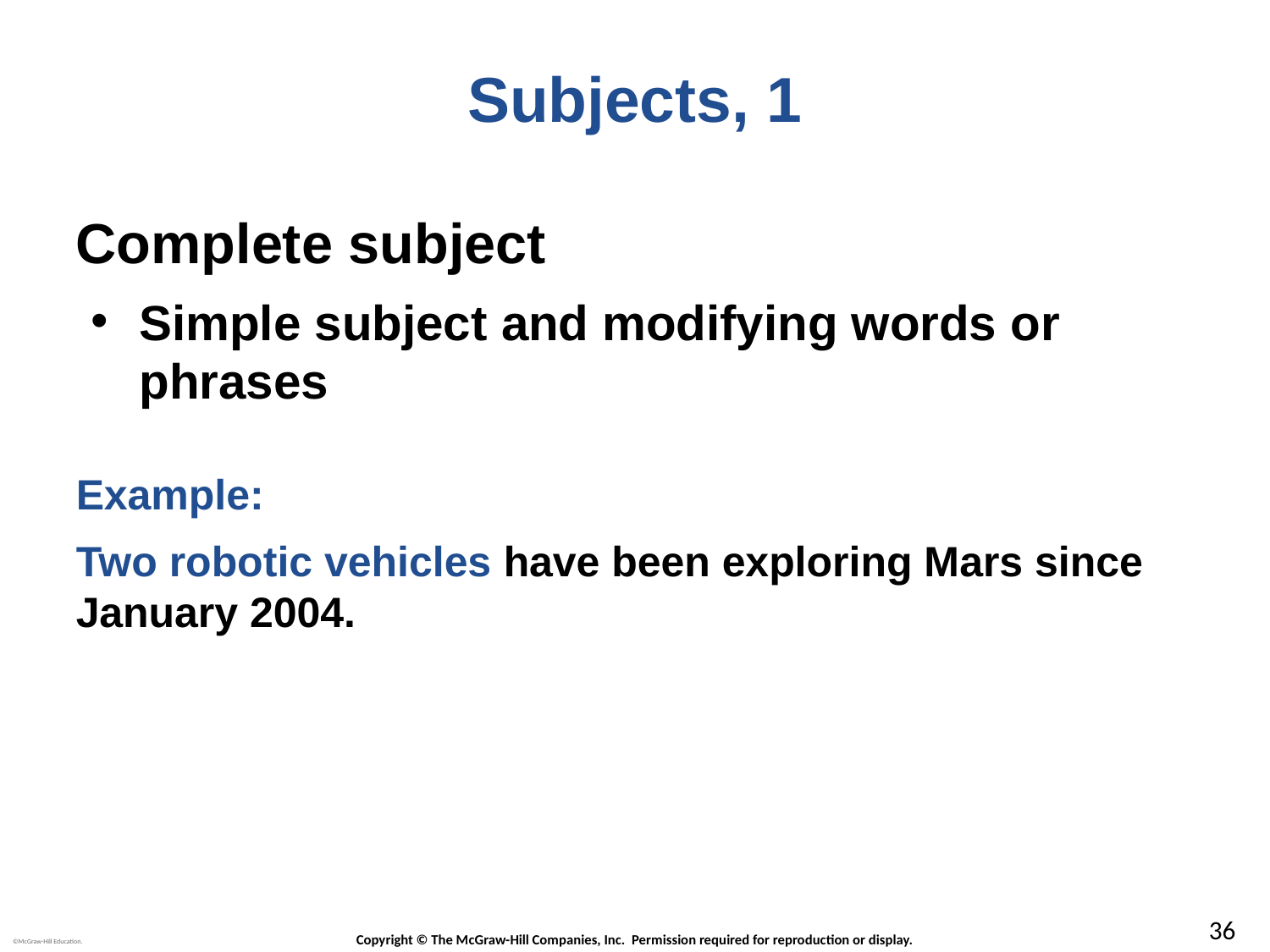

# Subjects, 1
Complete subject
Simple subject and modifying words or phrases
Example:
Two robotic vehicles have been exploring Mars since January 2004.